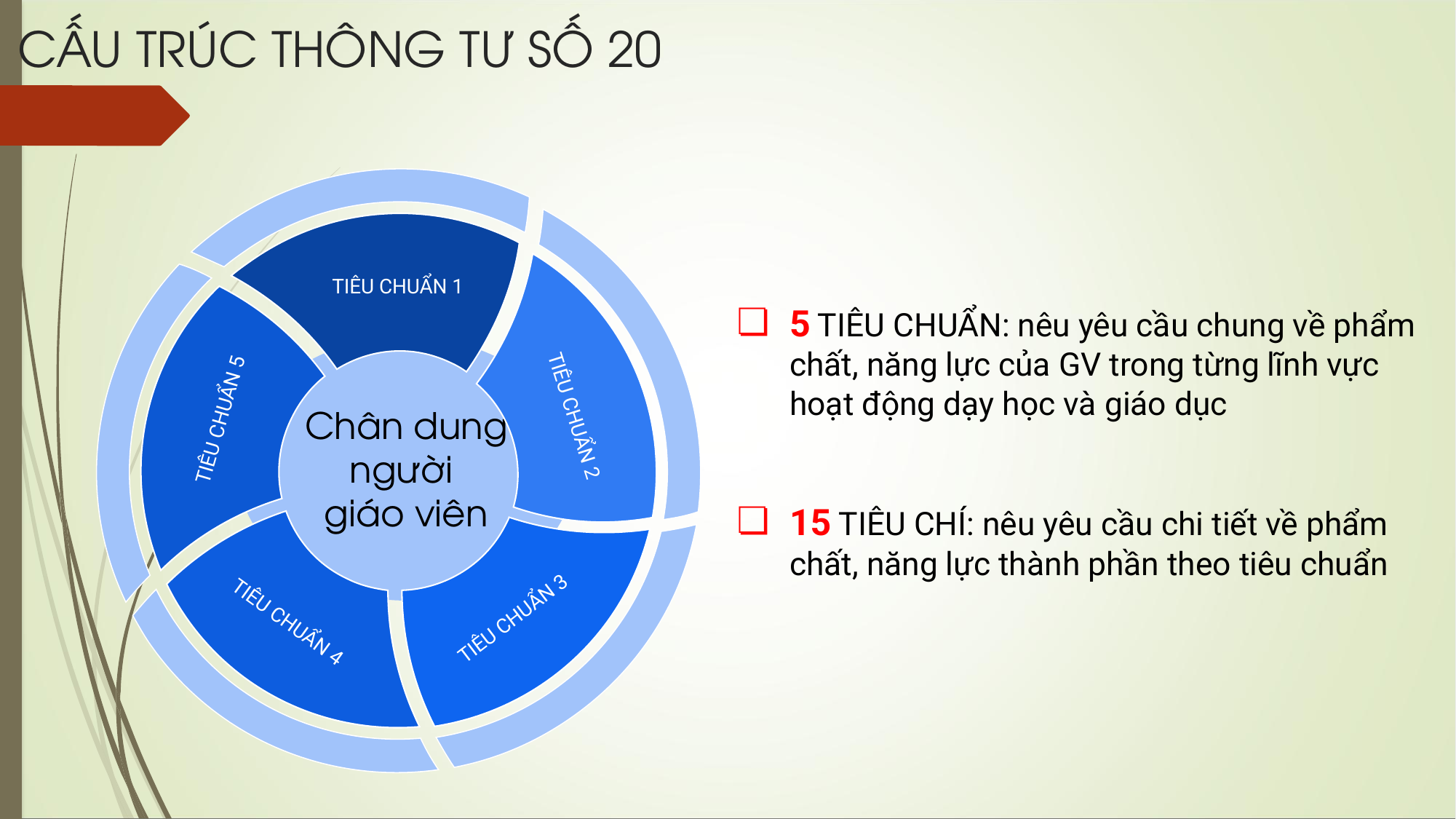

# CẤU TRÚC THÔNG TƯ SỐ 20

TIÊU CHUẨN 1

TIÊU CHUẨN 2

TIÊU CHUẨN 5
5 TIÊU CHUẨN: nêu yêu cầu chung về phẩm chất, năng lực của GV trong từng lĩnh vực hoạt động dạy học và giáo dục

15 TIÊU CHÍ: nêu yêu cầu chi tiết về phẩm chất, năng lực thành phần theo tiêu chuẩn

Chân dung người
giáo viên

TIÊU CHUẨN 3

TIÊU CHUẨN 4